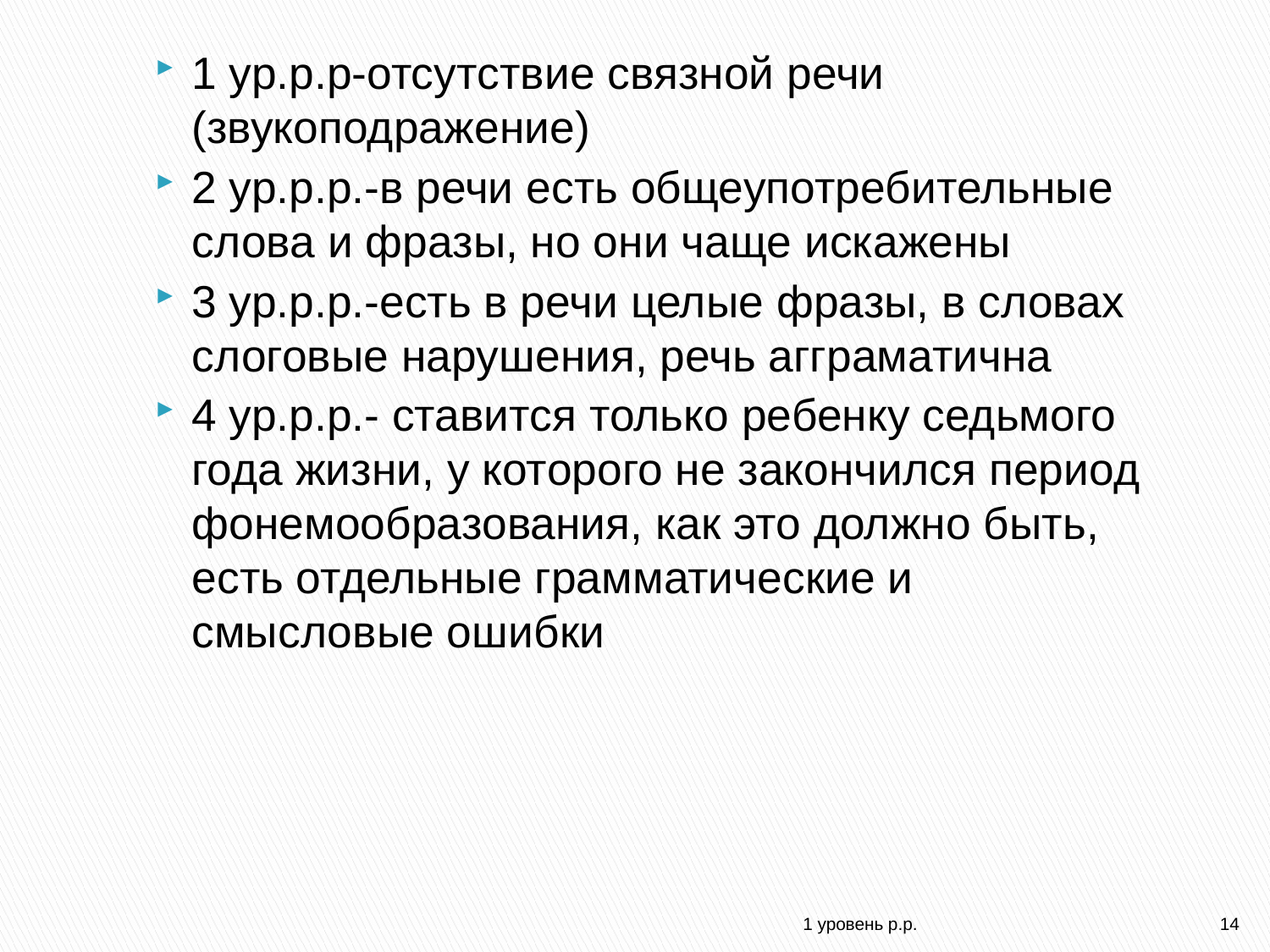

1 ур.р.р-отсутствие связной речи (звукоподражение)
2 ур.р.р.-в речи есть общеупотребительные слова и фразы, но они чаще искажены
3 ур.р.р.-есть в речи целые фразы, в словах слоговые нарушения, речь агграматична
4 ур.р.р.- ставится только ребенку седьмого года жизни, у которого не закончился период фонемообразования, как это должно быть, есть отдельные грамматические и смысловые ошибки
#

1 уровень р.р.
14